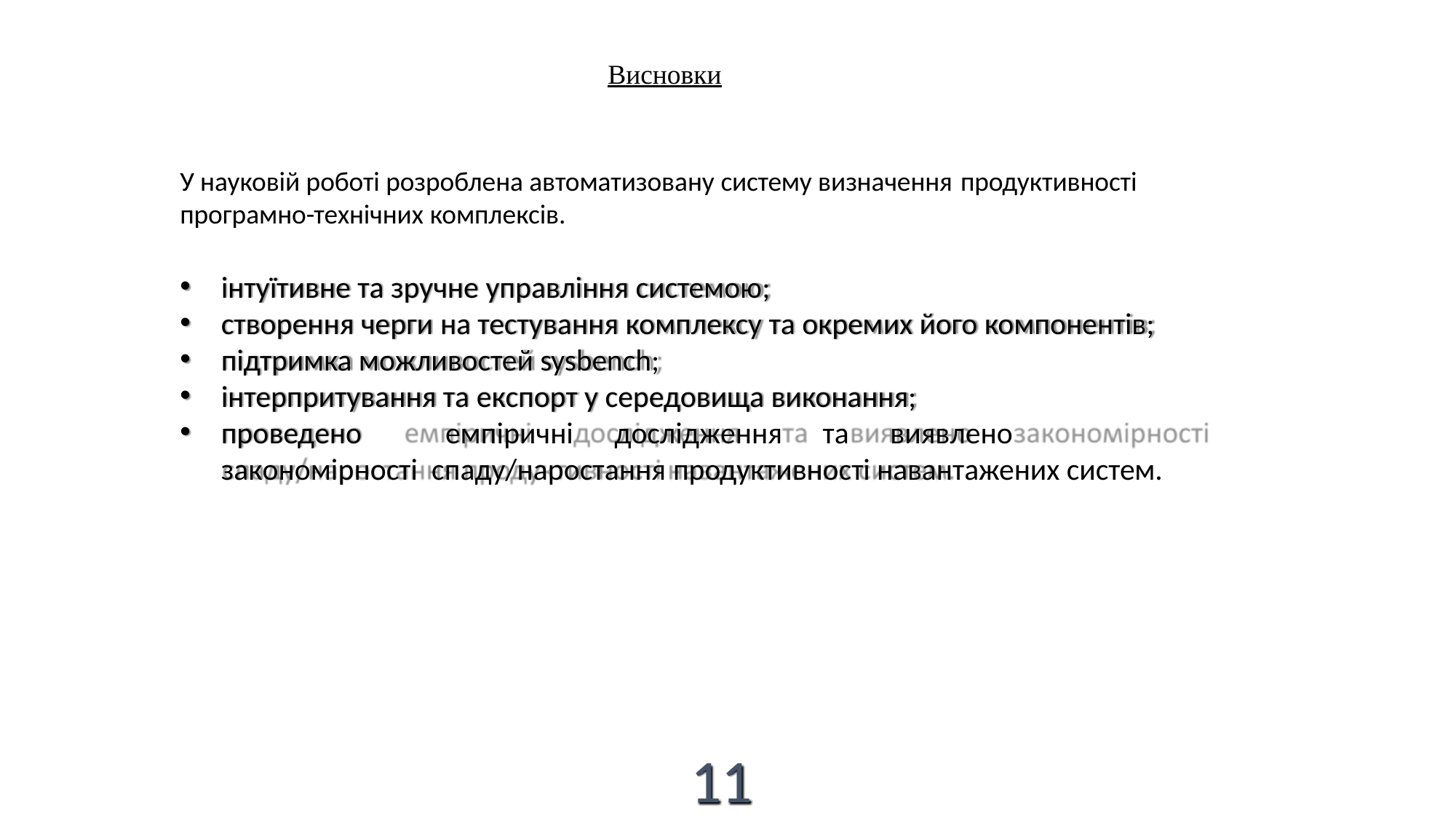

# Висновки
У науковій роботі розроблена автоматизовану систему визначення продуктивності
програмно-технічних комплексів.

інтуїтивне та зручне управління системою;
створення черги на тестування комплексу та окремих його компонентів;
підтримка можливостей sysbench;
інтерпритування та експорт у середовища виконання;
проведено	емпіричні	дослідження	та	виявлено	закономірності  спаду/наростання продуктивності навантажених систем.

11